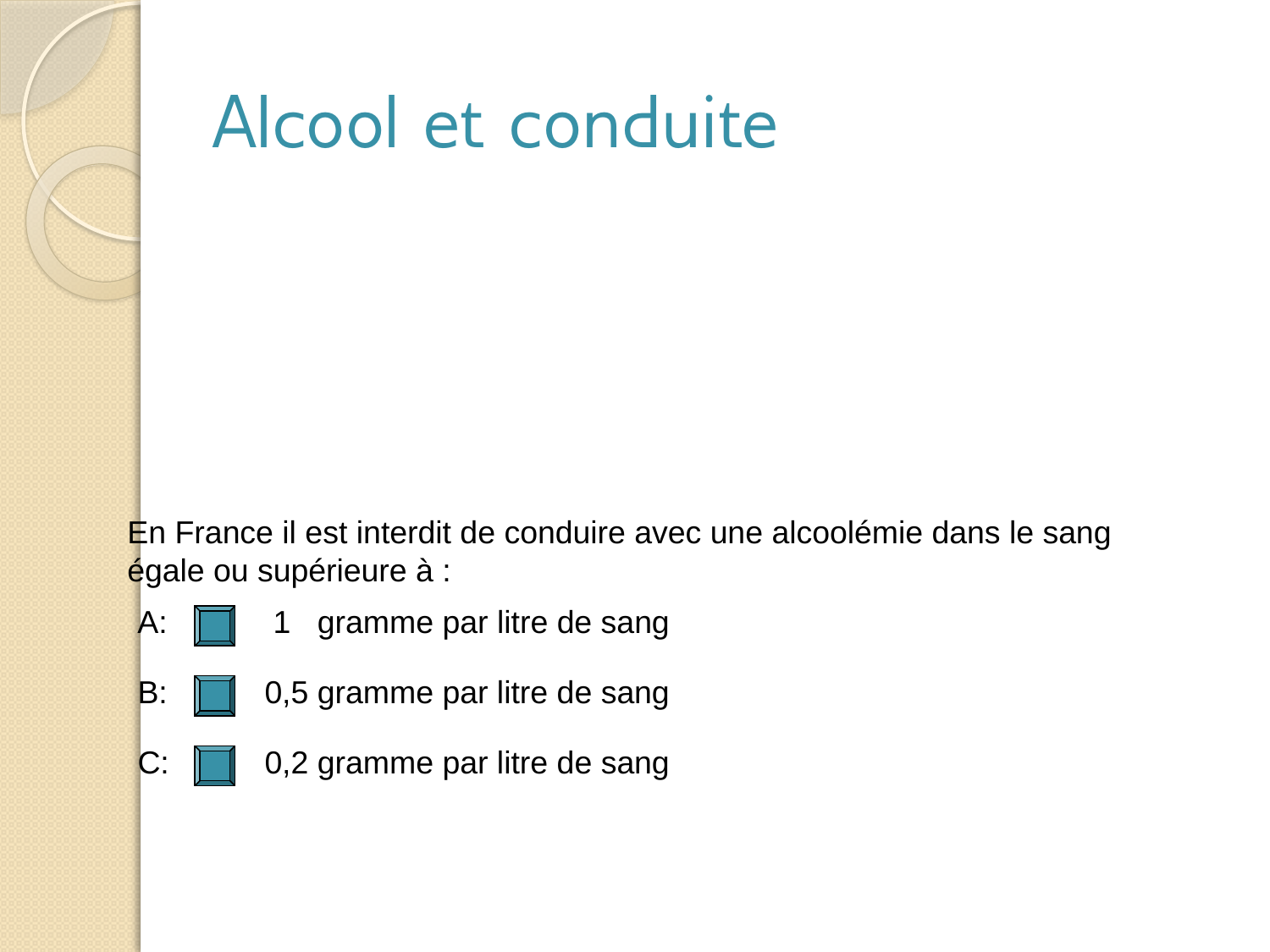

# Alcool et conduite
En France il est interdit de conduire avec une alcoolémie dans le sang égale ou supérieure à :
A: 	 1   gramme par litre de sang

B: 	0,5 gramme par litre de sang

C: 	0,2 gramme par litre de sang